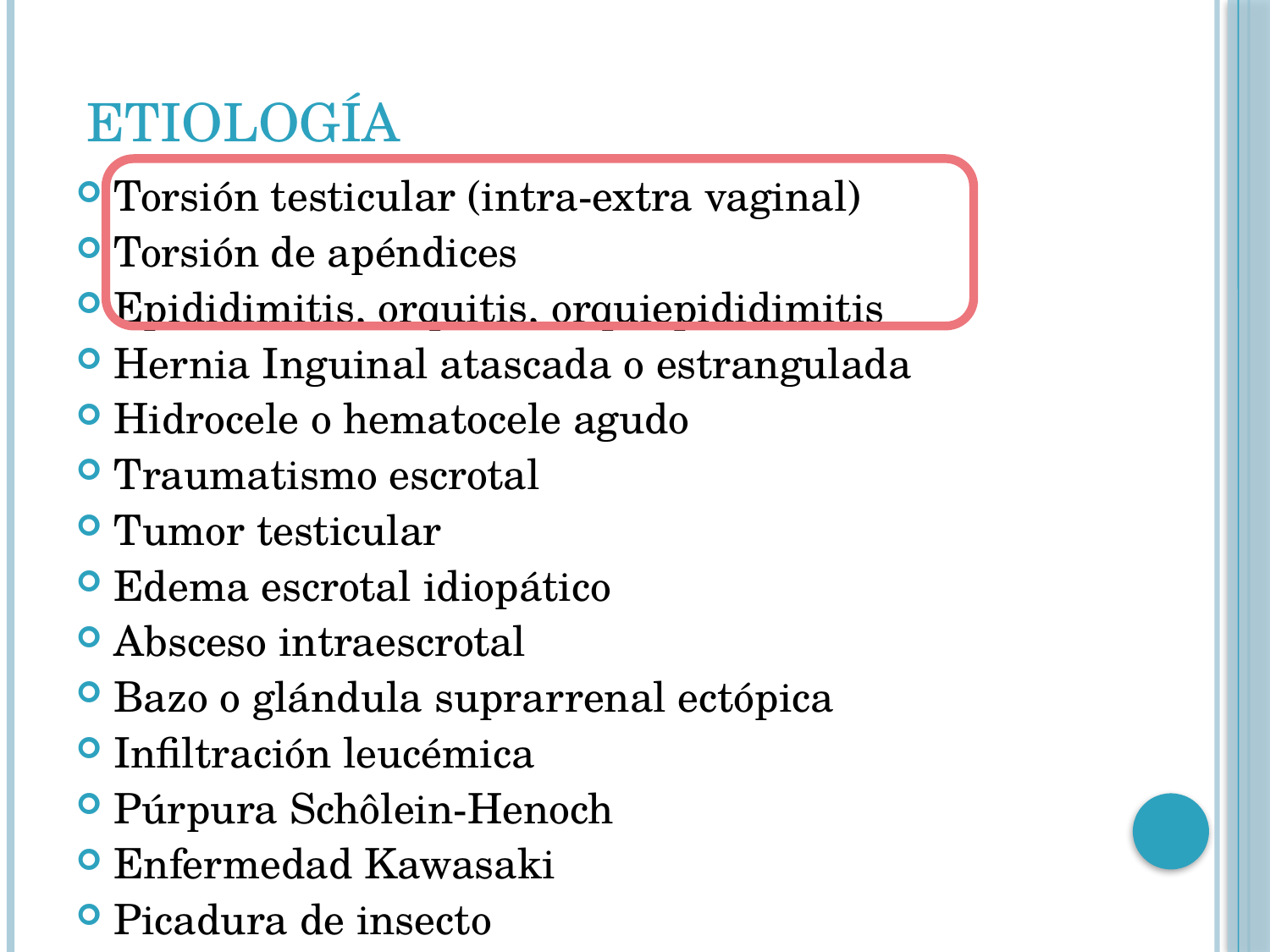

# ETIOLOGÍA

Torsión testicular (intra-extra vaginal)
Torsión de apéndices
Epididimitis, orquitis, orquiepididimitis
Hernia Inguinal atascada o estrangulada
Hidrocele o hematocele agudo
Traumatismo escrotal
Tumor testicular
Edema escrotal idiopático
Absceso intraescrotal
Bazo o glándula suprarrenal ectópica
Infiltración leucémica
Púrpura Schôlein-Henoch
Enfermedad Kawasaki
Picadura de insecto